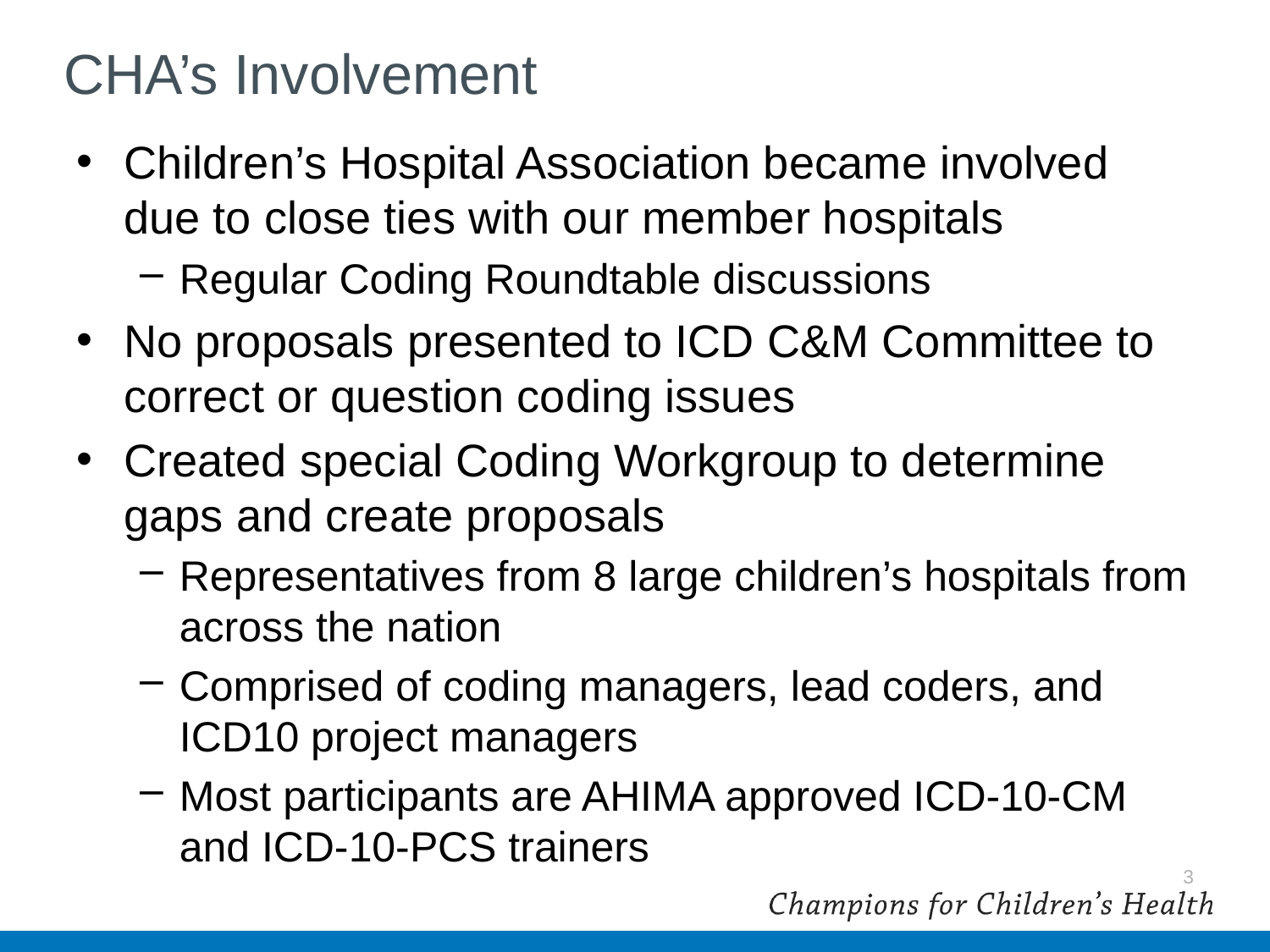

# CHA’s Involvement
Children’s Hospital Association became involved due to close ties with our member hospitals
Regular Coding Roundtable discussions
No proposals presented to ICD C&M Committee to correct or question coding issues
Created special Coding Workgroup to determine gaps and create proposals
Representatives from 8 large children’s hospitals from across the nation
Comprised of coding managers, lead coders, and ICD10 project managers
Most participants are AHIMA approved ICD-10-CM and ICD-10-PCS trainers

3